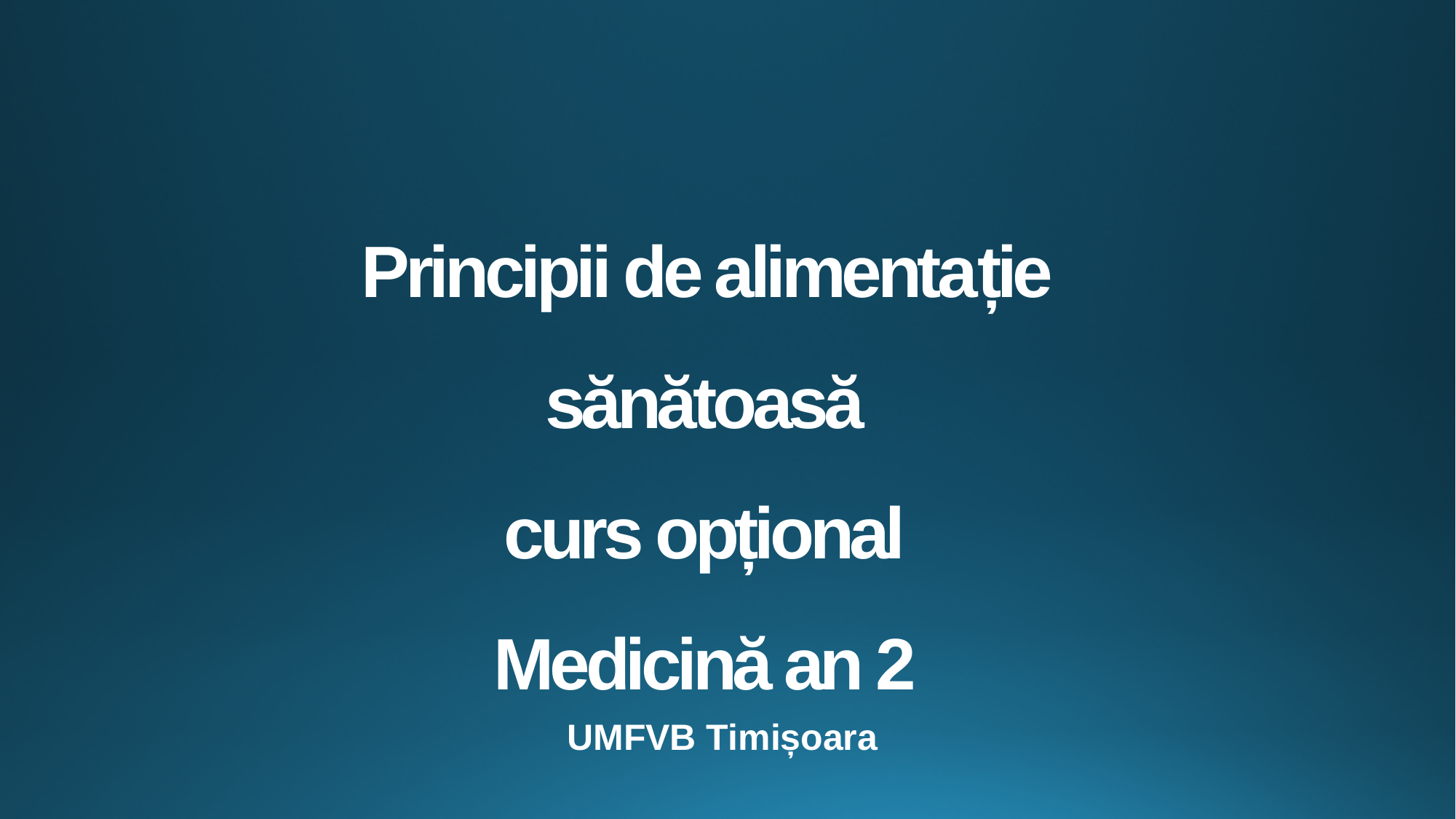

# Principii de alimentație sănătoasă curs opțional Medicină an 2

UMFVB Timișoara